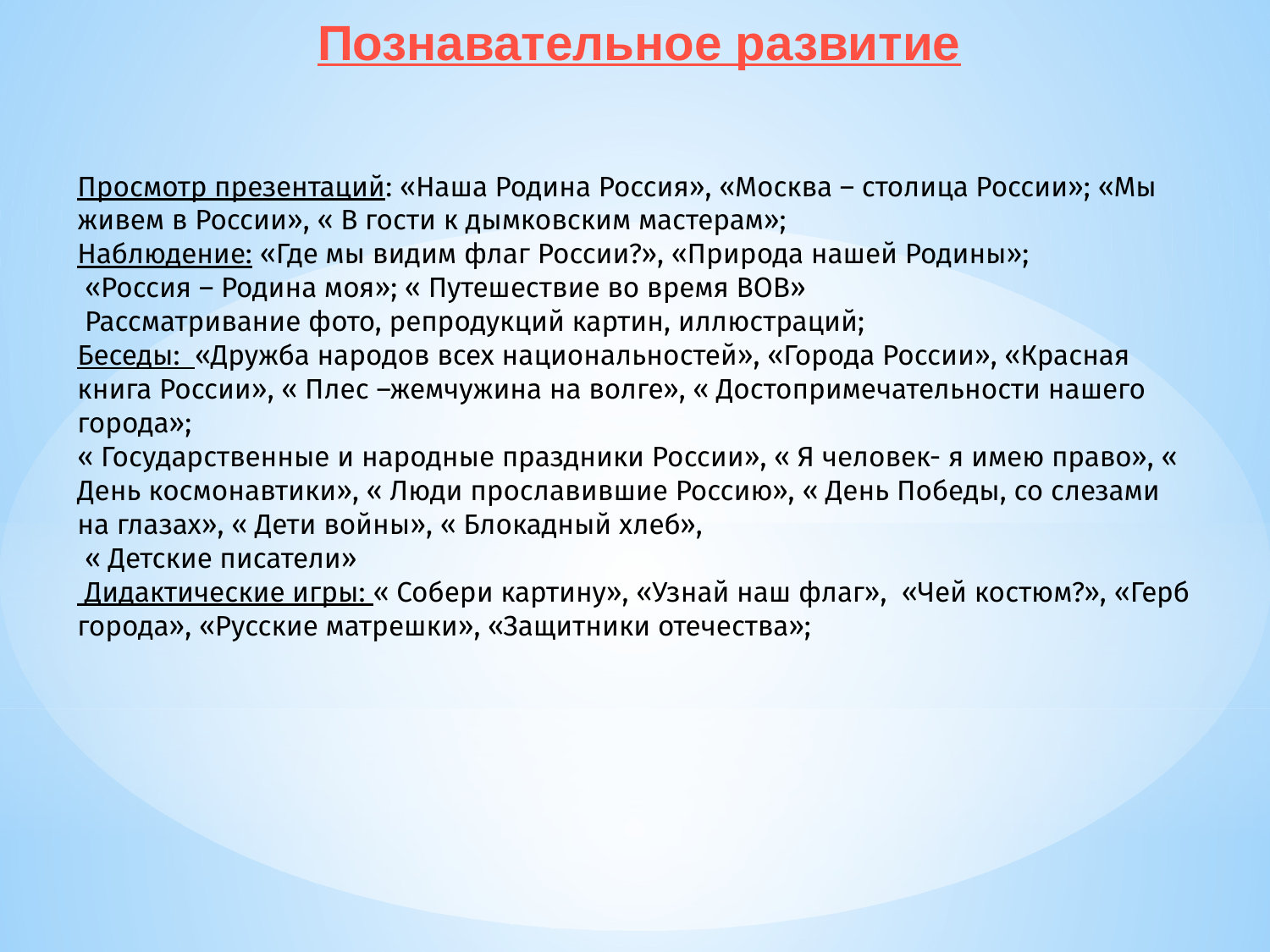

Познавательное развитие
Просмотр презентаций: «Наша Родина Россия», «Москва – столица России»; «Мы живем в России», « В гости к дымковским мастерам»;
Наблюдение: «Где мы видим флаг России?», «Природа нашей Родины»;
 «Россия – Родина моя»; « Путешествие во время ВОВ»
 Рассматривание фото, репродукций картин, иллюстраций;
Беседы:  «Дружба народов всех национальностей», «Города России», «Красная книга России», « Плес –жемчужина на волге», « Достопримечательности нашего города»;
« Государственные и народные праздники России», « Я человек- я имею право», « День космонавтики», « Люди прославившие Россию», « День Победы, со слезами на глазах», « Дети войны», « Блокадный хлеб»,
 « Детские писатели»
 Дидактические игры: « Собери картину», «Узнай наш флаг»,  «Чей костюм?», «Герб города», «Русские матрешки», «Защитники отечества»;